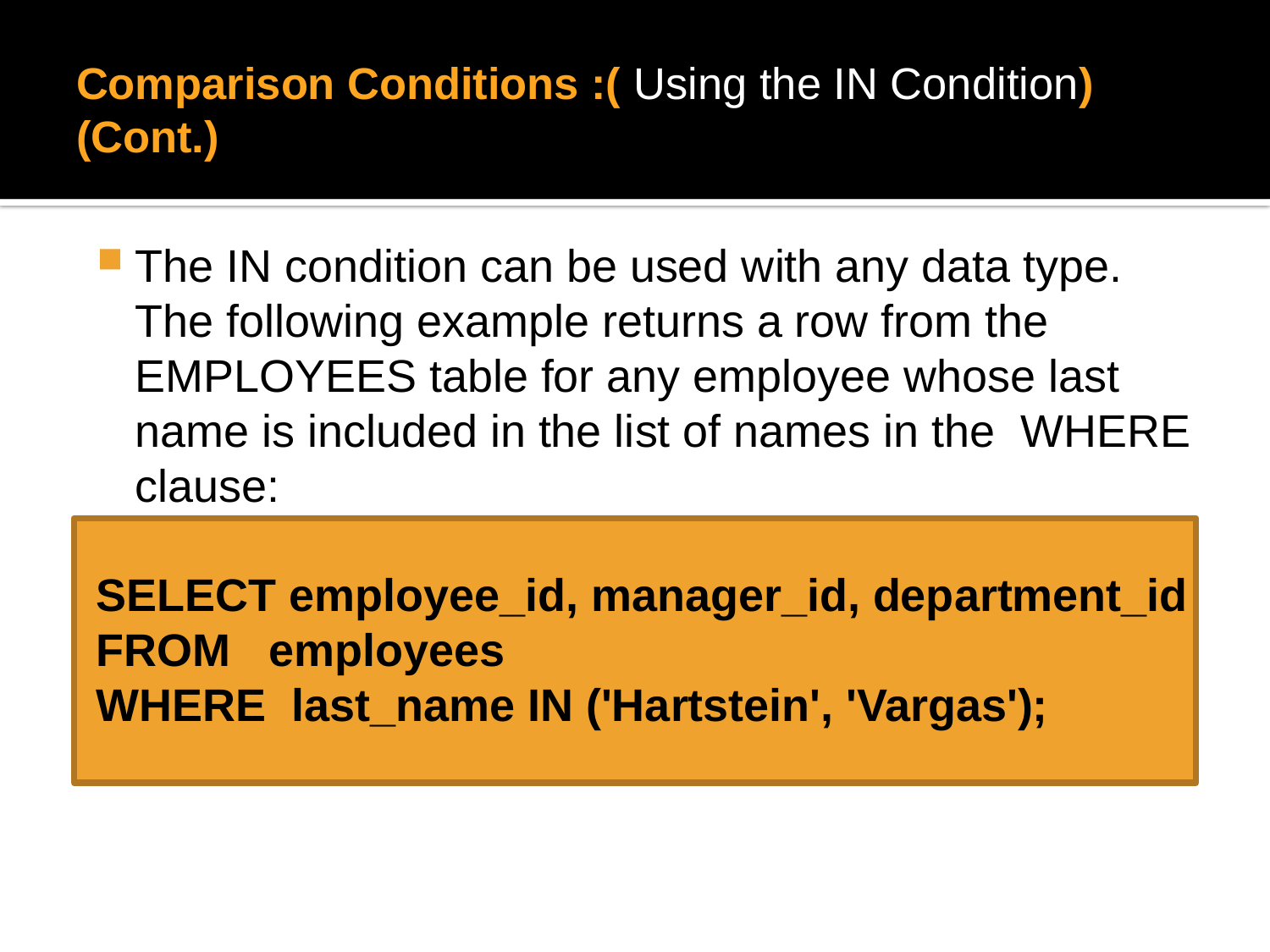

# Comparison Conditions :( Using the IN Condition)(Cont.)

The IN condition can be used with any data type. The following example returns a row from the EMPLOYEES table for any employee whose last name is included in the list of names in the  WHERE clause:

SELECT employee_id, manager_id, department_id
FROM   employees
WHERE  last_name IN ('Hartstein', 'Vargas');